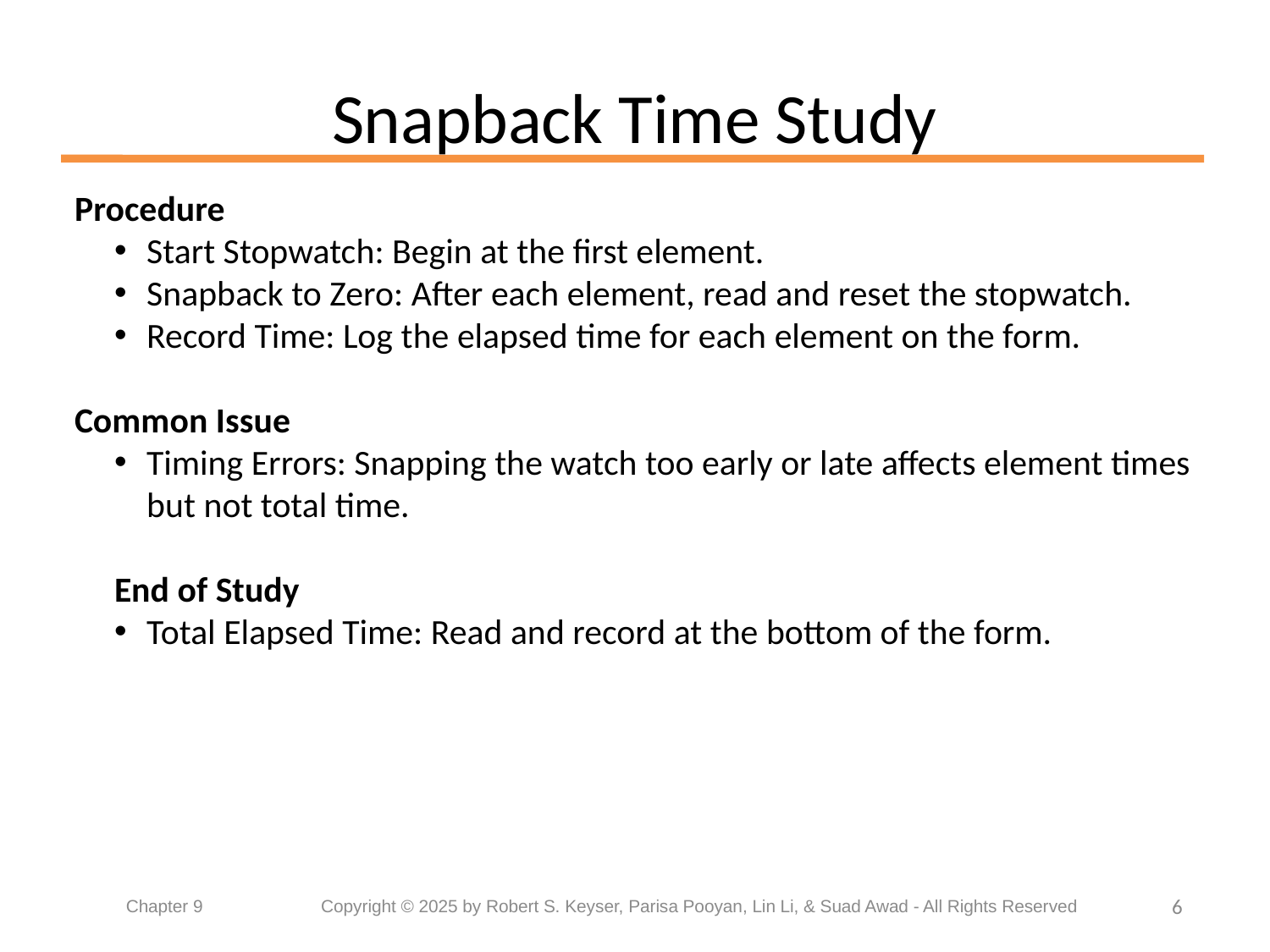

# Snapback Time Study

Procedure
Start Stopwatch: Begin at the first element.
Snapback to Zero: After each element, read and reset the stopwatch.
Record Time: Log the elapsed time for each element on the form.

Common Issue
Timing Errors: Snapping the watch too early or late affects element times but not total time.

End of Study
Total Elapsed Time: Read and record at the bottom of the form.
6
Chapter 9	              Copyright © 2025 by Robert S. Keyser, Parisa Pooyan, Lin Li, & Suad Awad - All Rights Reserved